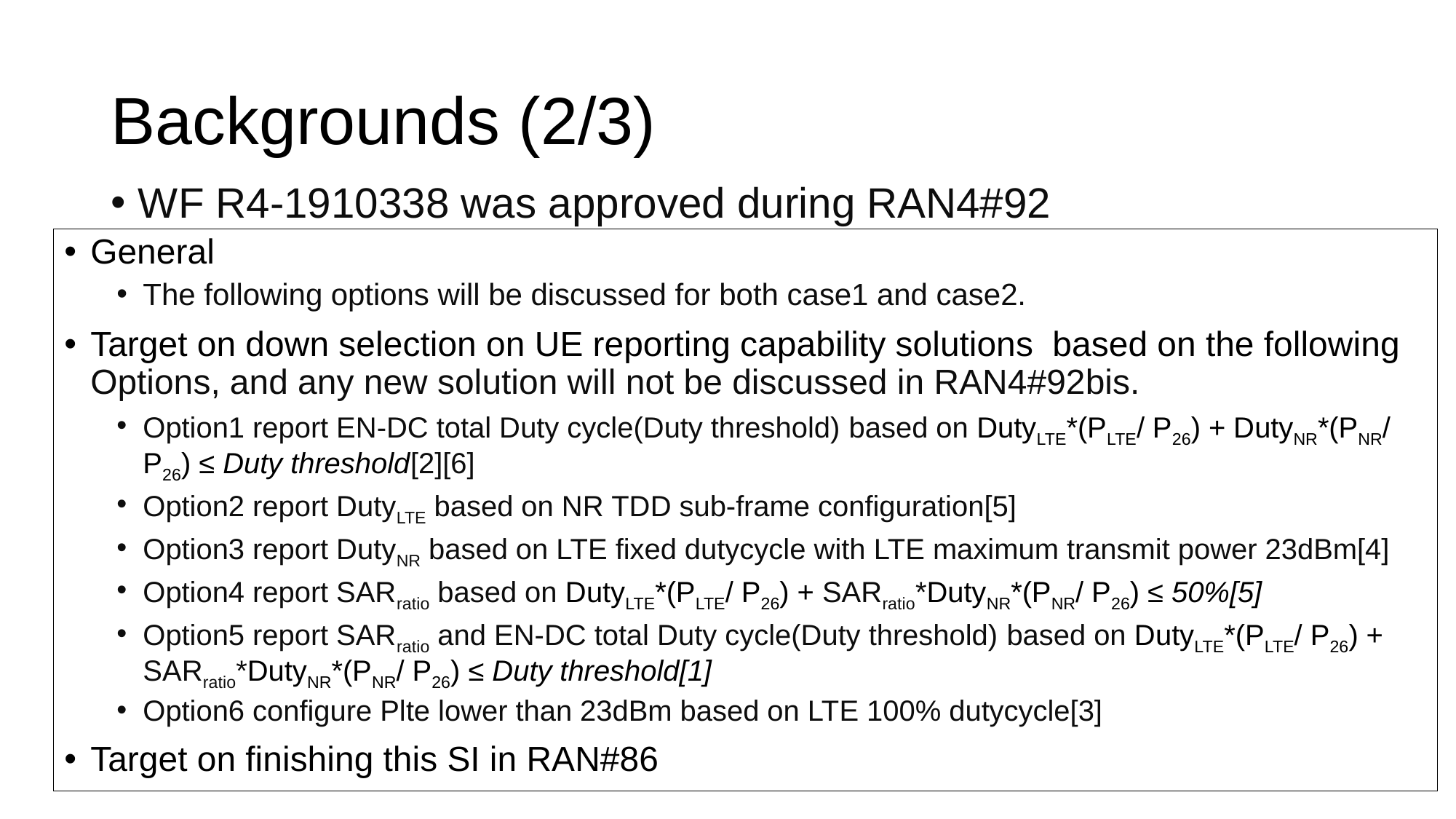

# Backgrounds (2/3)
WF R4-1910338 was approved during RAN4#92
General
The following options will be discussed for both case1 and case2.
Target on down selection on UE reporting capability solutions  based on the following Options, and any new solution will not be discussed in RAN4#92bis.
Option1 report EN-DC total Duty cycle(Duty threshold) based on DutyLTE*(PLTE/ P26) + DutyNR*(PNR/ P26) ≤ Duty threshold[2][6]
Option2 report DutyLTE based on NR TDD sub-frame configuration[5]
Option3 report DutyNR based on LTE fixed dutycycle with LTE maximum transmit power 23dBm[4]
Option4 report SARratio based on DutyLTE*(PLTE/ P26) + SARratio*DutyNR*(PNR/ P26) ≤ 50%[5]
Option5 report SARratio and EN-DC total Duty cycle(Duty threshold) based on DutyLTE*(PLTE/ P26) + SARratio*DutyNR*(PNR/ P26) ≤ Duty threshold[1]
Option6 configure Plte lower than 23dBm based on LTE 100% dutycycle[3]
Target on finishing this SI in RAN#86